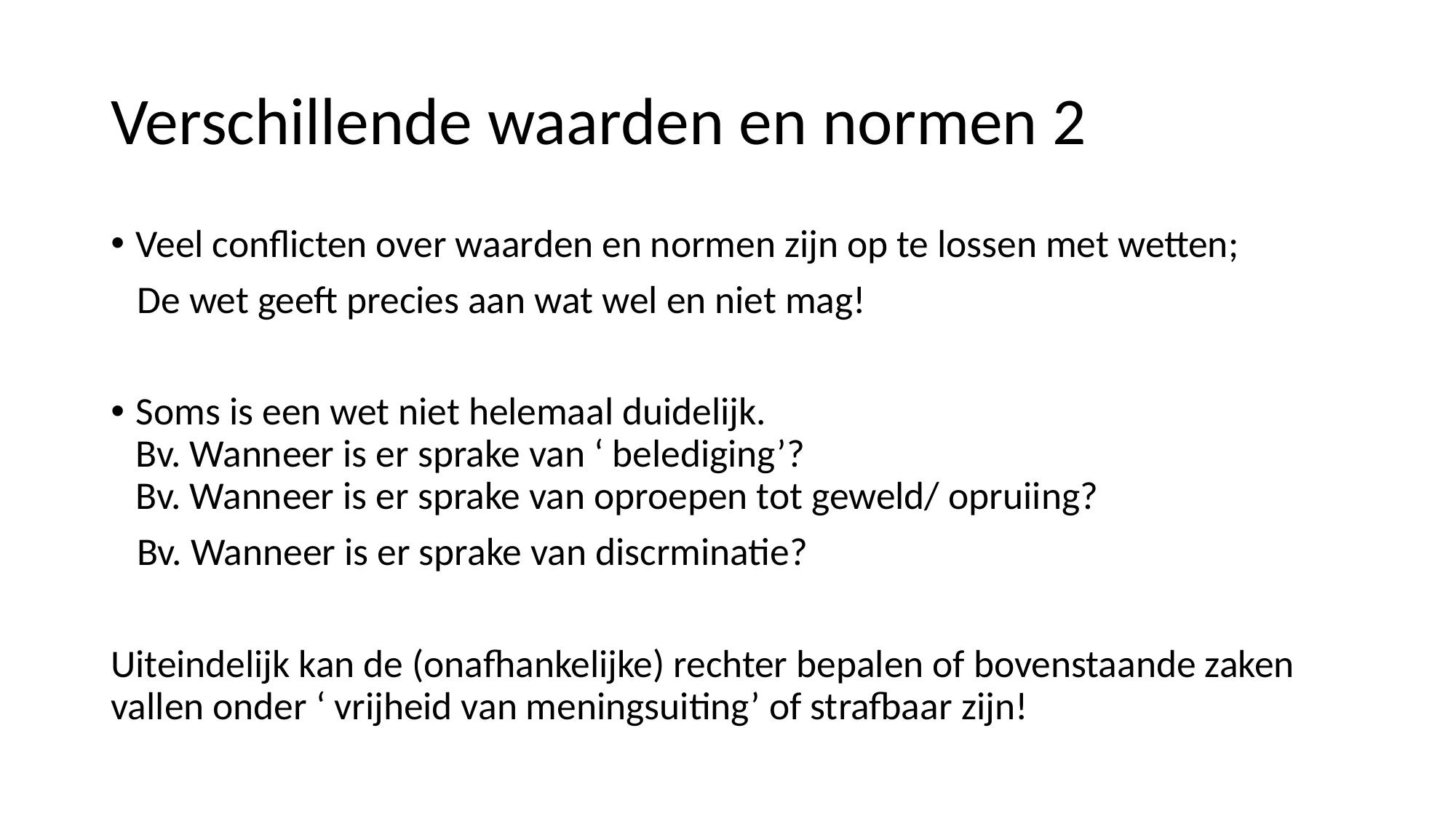

# Verschillende waarden en normen 2
Veel conflicten over waarden en normen zijn op te lossen met wetten;
   De wet geeft precies aan wat wel en niet mag!

Soms is een wet niet helemaal duidelijk.
Bv. Wanneer is er sprake van ‘ belediging’?
Bv. Wanneer is er sprake van oproepen tot geweld/ opruiing?
   Bv. Wanneer is er sprake van discrminatie?

Uiteindelijk kan de (onafhankelijke) rechter bepalen of bovenstaande zaken vallen onder ‘ vrijheid van meningsuiting’ of strafbaar zijn!